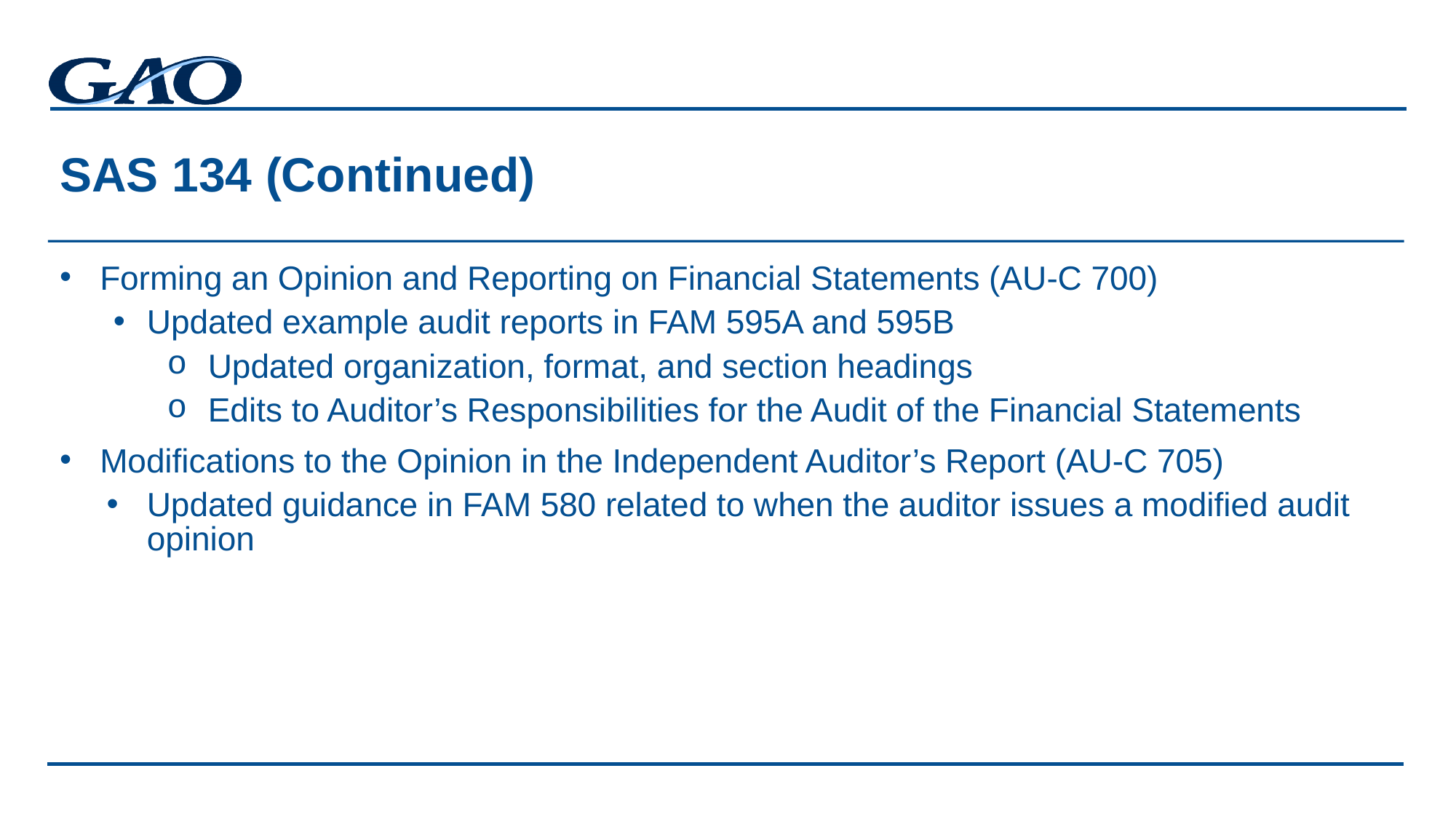

# SAS 134 (Continued)
Forming an Opinion and Reporting on Financial Statements (AU-C 700)
Updated example audit reports in FAM 595A and 595B
Updated organization, format, and section headings
Edits to Auditor’s Responsibilities for the Audit of the Financial Statements
Modifications to the Opinion in the Independent Auditor’s Report (AU-C 705)
Updated guidance in FAM 580 related to when the auditor issues a modified audit opinion